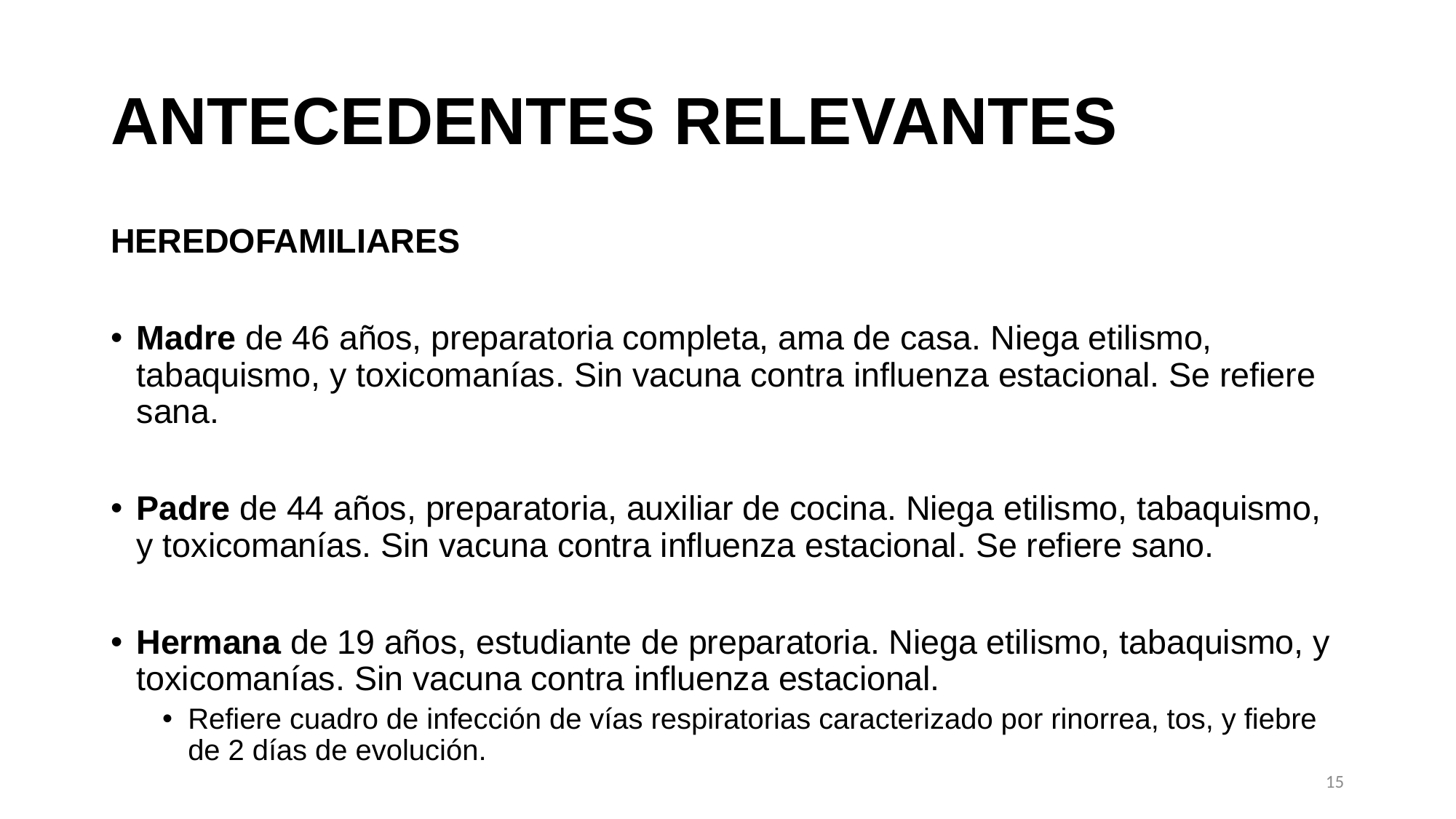

# ANTECEDENTES RELEVANTES
HEREDOFAMILIARES

Madre de 46 años, preparatoria completa, ama de casa. Niega etilismo, tabaquismo, y toxicomanías. Sin vacuna contra influenza estacional. Se refiere sana.

Padre de 44 años, preparatoria, auxiliar de cocina. Niega etilismo, tabaquismo, y toxicomanías. Sin vacuna contra influenza estacional. Se refiere sano.

Hermana de 19 años, estudiante de preparatoria. Niega etilismo, tabaquismo, y toxicomanías. Sin vacuna contra influenza estacional.
Refiere cuadro de infección de vías respiratorias caracterizado por rinorrea, tos, y fiebre de 2 días de evolución.

15